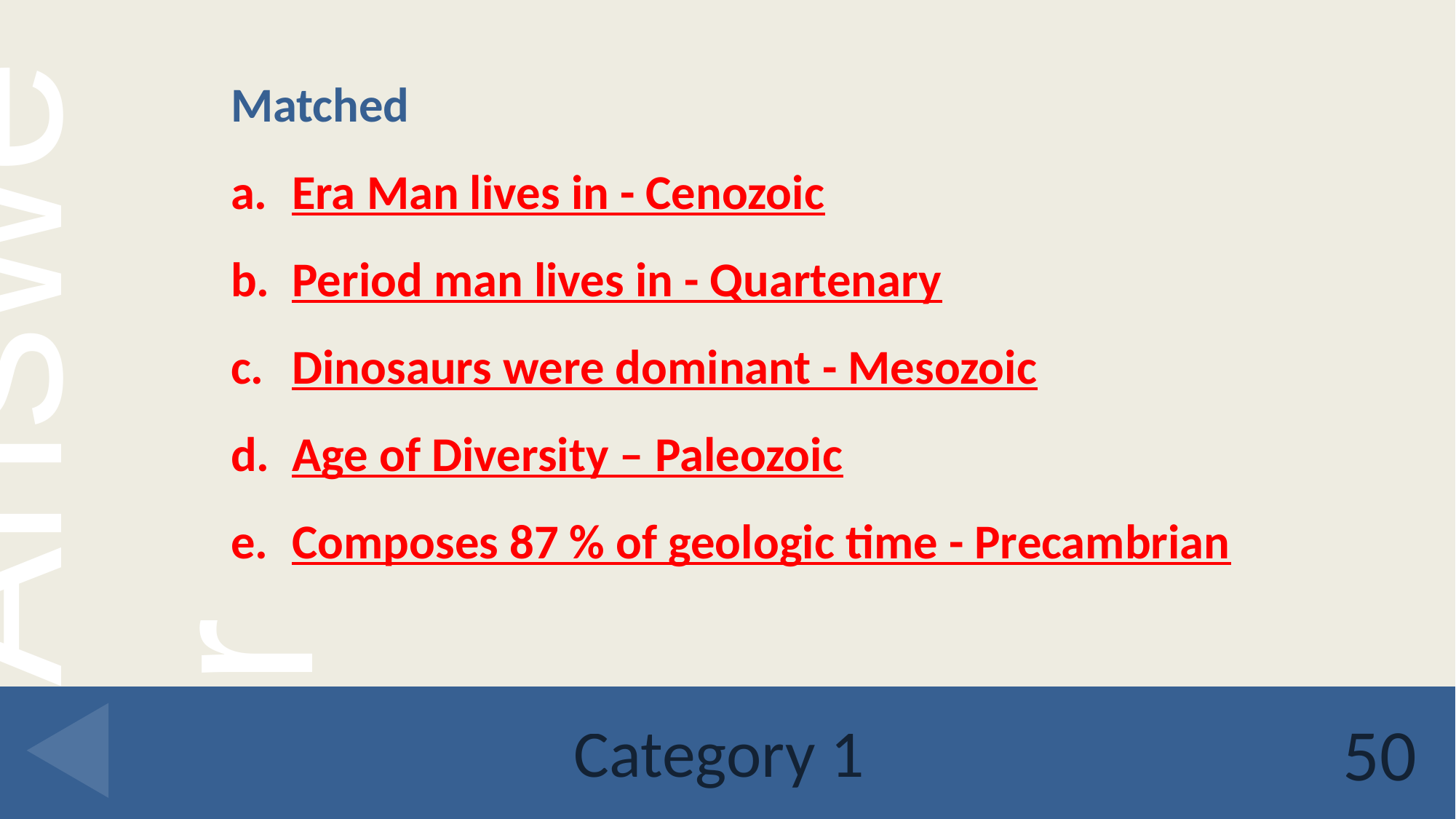

Matched
Era Man lives in - Cenozoic
Period man lives in - Quartenary
Dinosaurs were dominant - Mesozoic
Age of Diversity – Paleozoic
Composes 87 % of geologic time - Precambrian

# Category 1
50